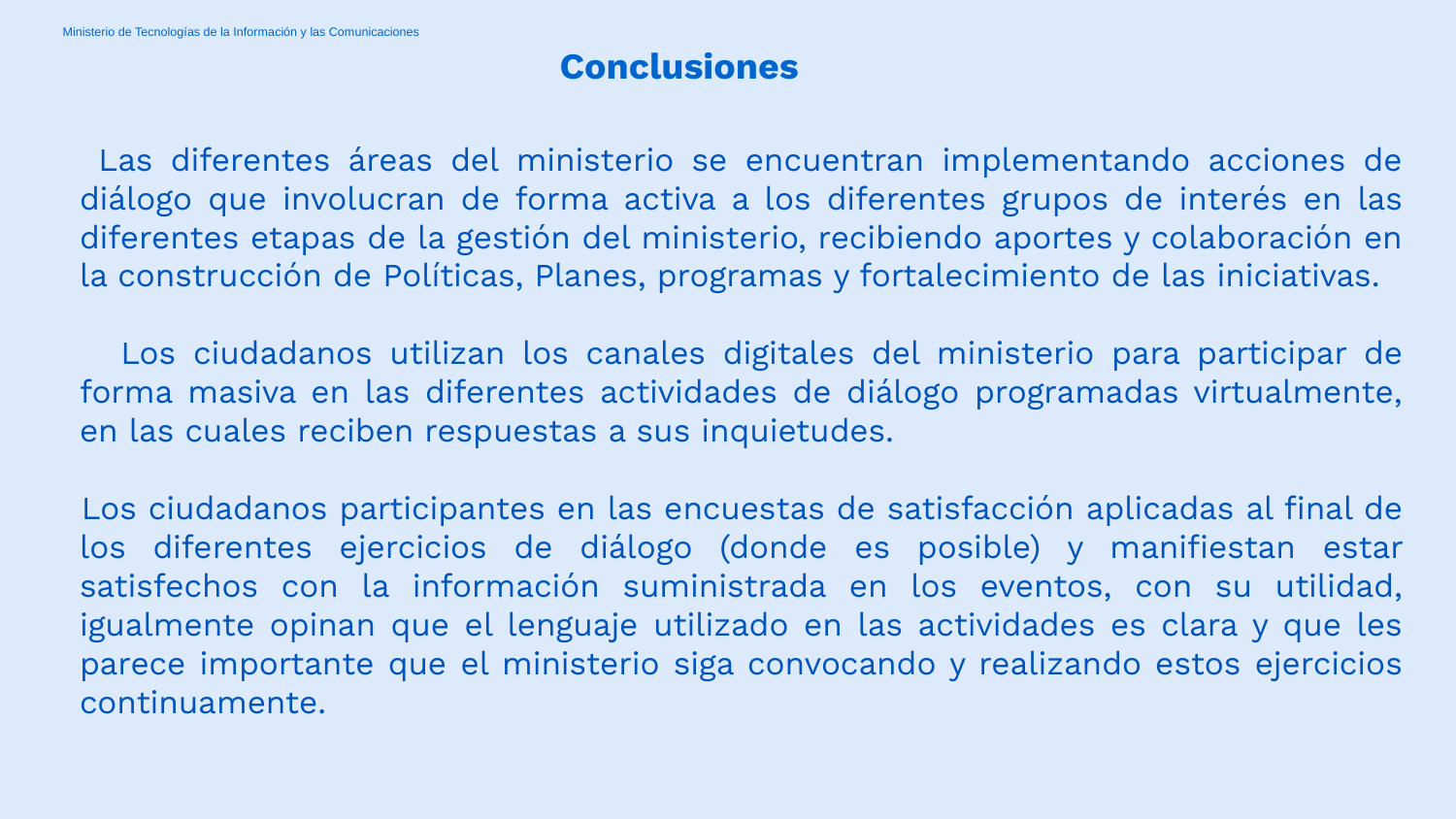

Conclusiones
    Las diferentes áreas del ministerio se encuentran implementando acciones de diálogo que involucran de forma activa a los diferentes grupos de interés en las diferentes etapas de la gestión del ministerio, recibiendo aportes y colaboración en la construcción de Políticas, Planes, programas y fortalecimiento de las iniciativas.

     Los ciudadanos utilizan los canales digitales del ministerio para participar de forma masiva en las diferentes actividades de diálogo programadas virtualmente, en las cuales reciben respuestas a sus inquietudes.

    Los ciudadanos participantes en las encuestas de satisfacción aplicadas al final de los diferentes ejercicios de diálogo (donde es posible) y manifiestan estar satisfechos con la información suministrada en los eventos, con su utilidad, igualmente opinan que el lenguaje utilizado en las actividades es clara y que les parece importante que el ministerio siga convocando y realizando estos ejercicios continuamente.